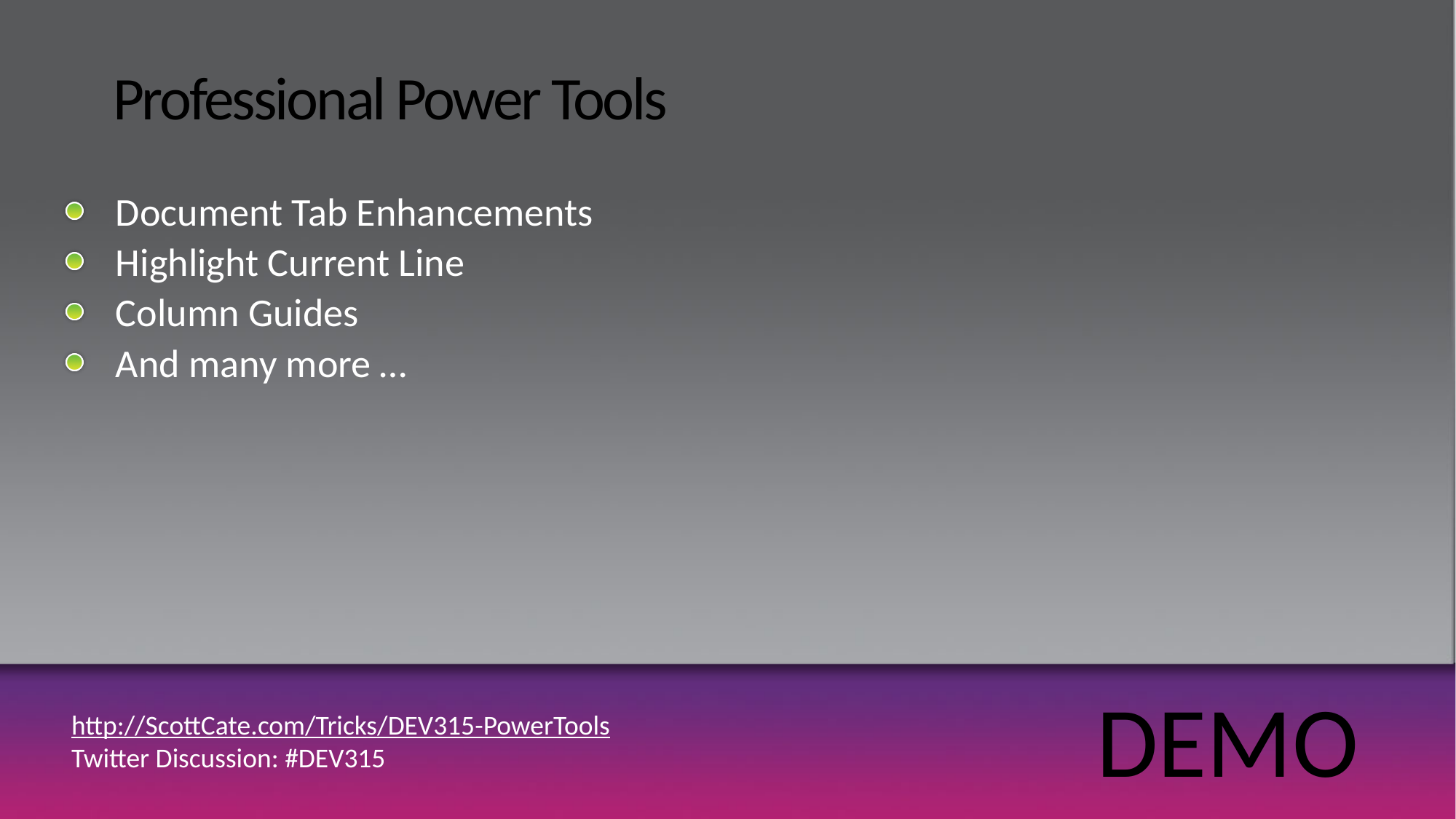

# Professional Power Tools
Document Tab Enhancements
Highlight Current Line
Column Guides
And many more …
DEMO
http://ScottCate.com/Tricks/DEV315-PowerTools
Twitter Discussion: #DEV315